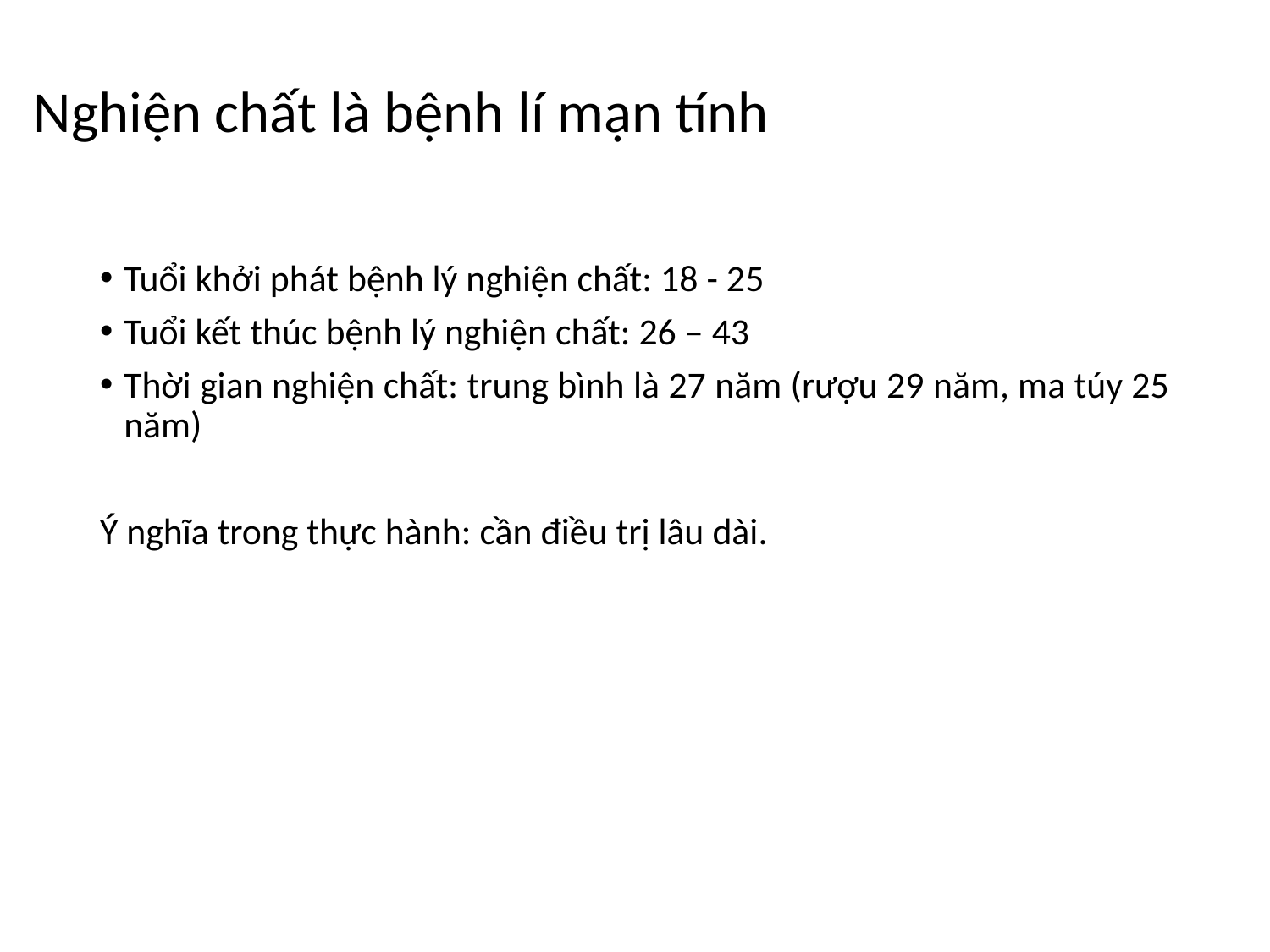

# Nghiện chất là bệnh lí mạn tính
Tuổi khởi phát bệnh lý nghiện chất: 18 - 25
Tuổi kết thúc bệnh lý nghiện chất: 26 – 43
Thời gian nghiện chất: trung bình là 27 năm (rượu 29 năm, ma túy 25 năm)

Ý nghĩa trong thực hành: cần điều trị lâu dài.